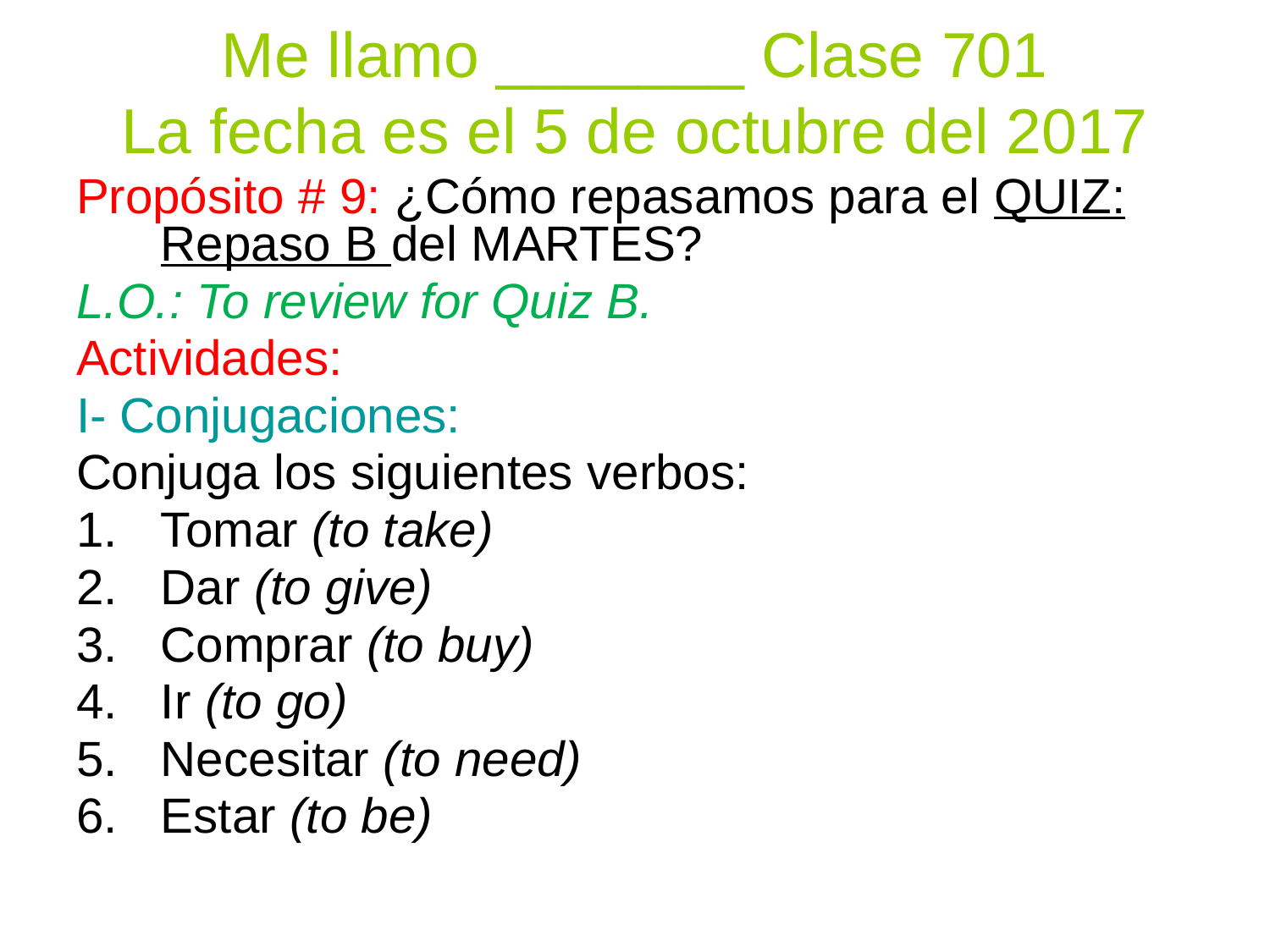

# Me llamo _______ Clase 701 La fecha es el 5 de octubre del 2017
Propósito # 9: ¿Cómo repasamos para el QUIZ: Repaso B del MARTES?
L.O.: To review for Quiz B.
Actividades:
I- Conjugaciones:
Conjuga los siguientes verbos:
Tomar (to take)
Dar (to give)
Comprar (to buy)
Ir (to go)
Necesitar (to need)
Estar (to be)